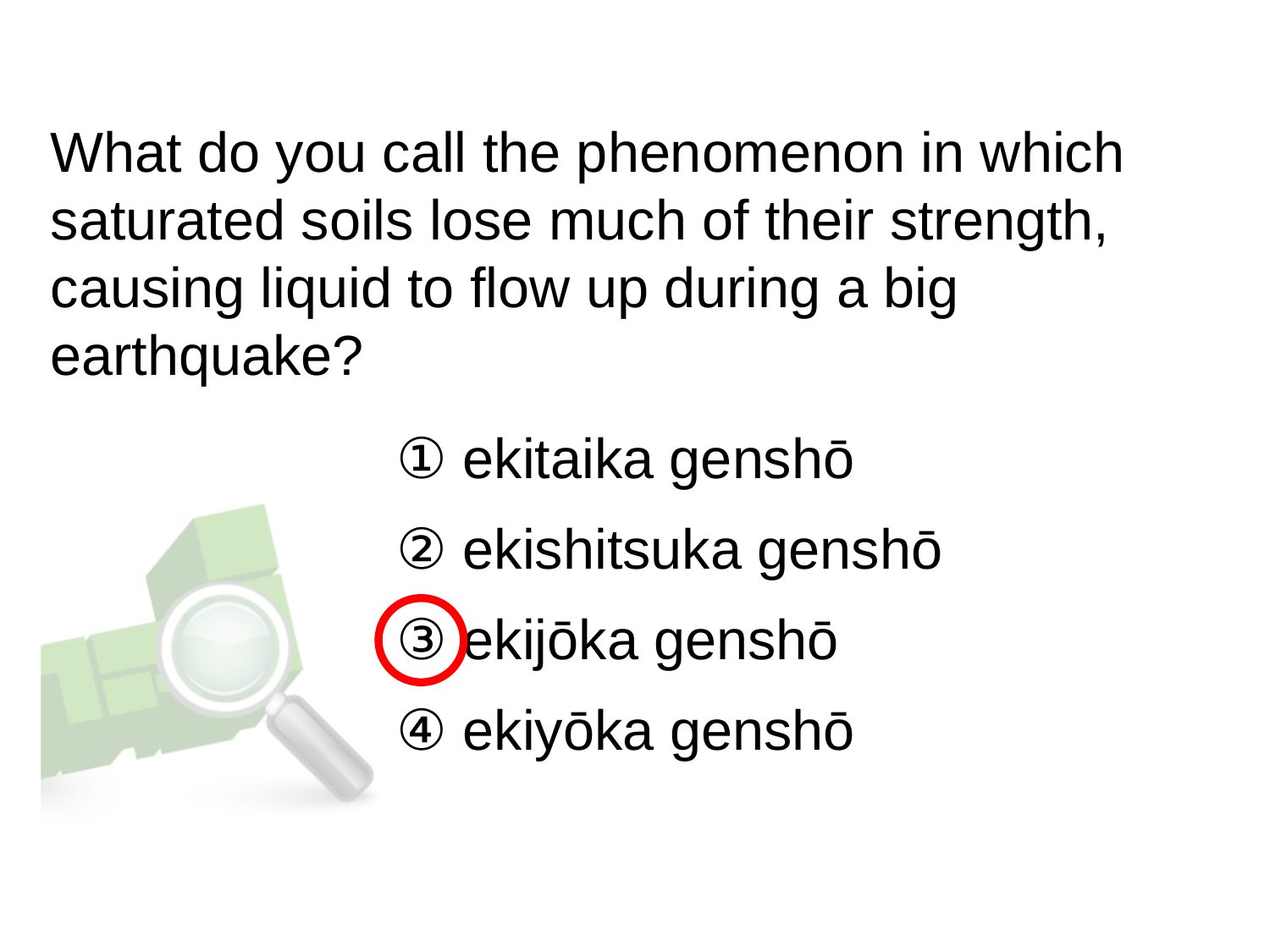

# What do you call the phenomenon in which saturated soils lose much of their strength, causing liquid to flow up during a big earthquake?
① ekitaika genshō
② ekishitsuka genshō
③ ekijōka genshō
④ ekiyōka genshō